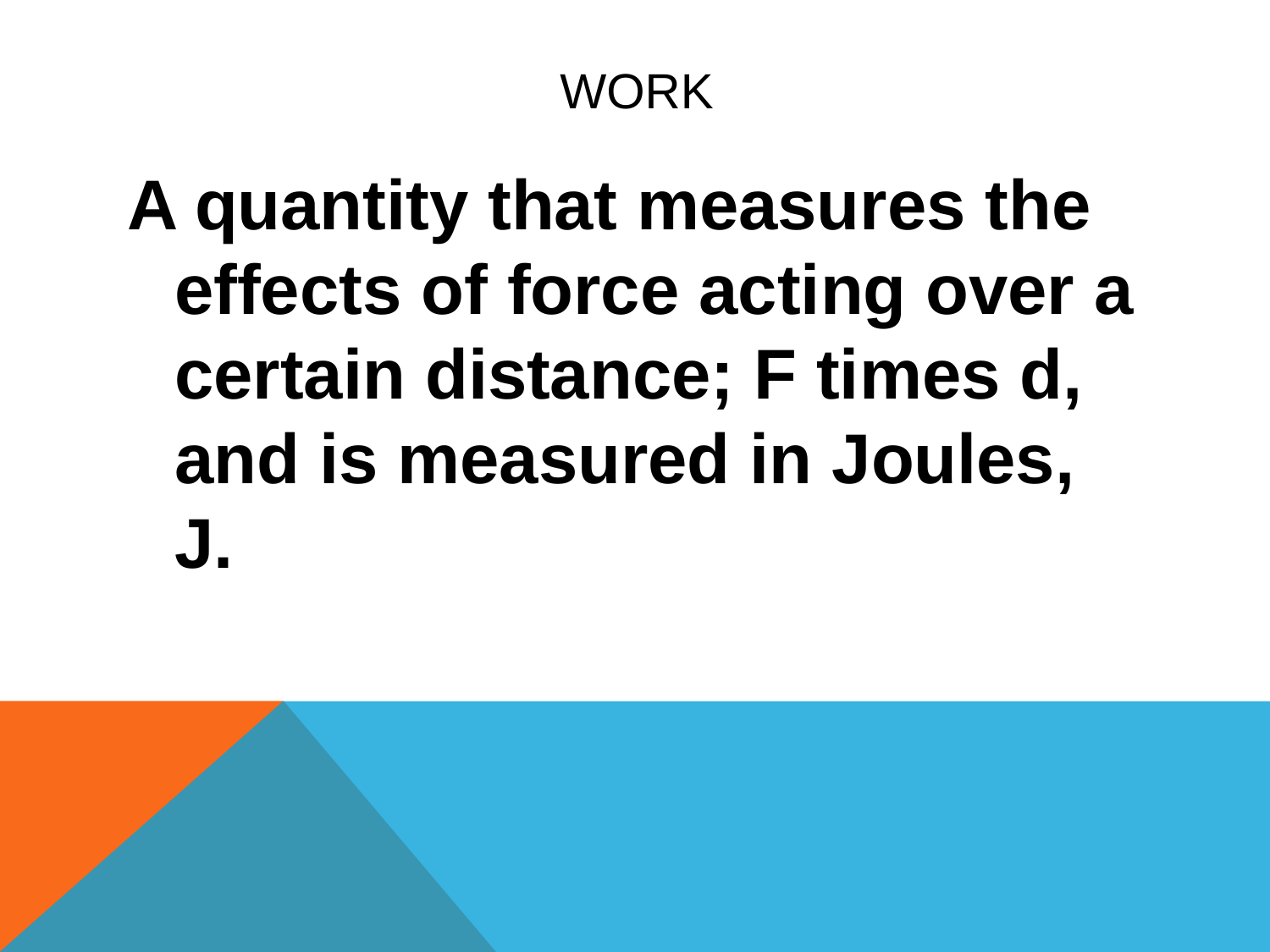

# Work
A quantity that measures the effects of force acting over a certain distance; F times d, and is measured in Joules, J.